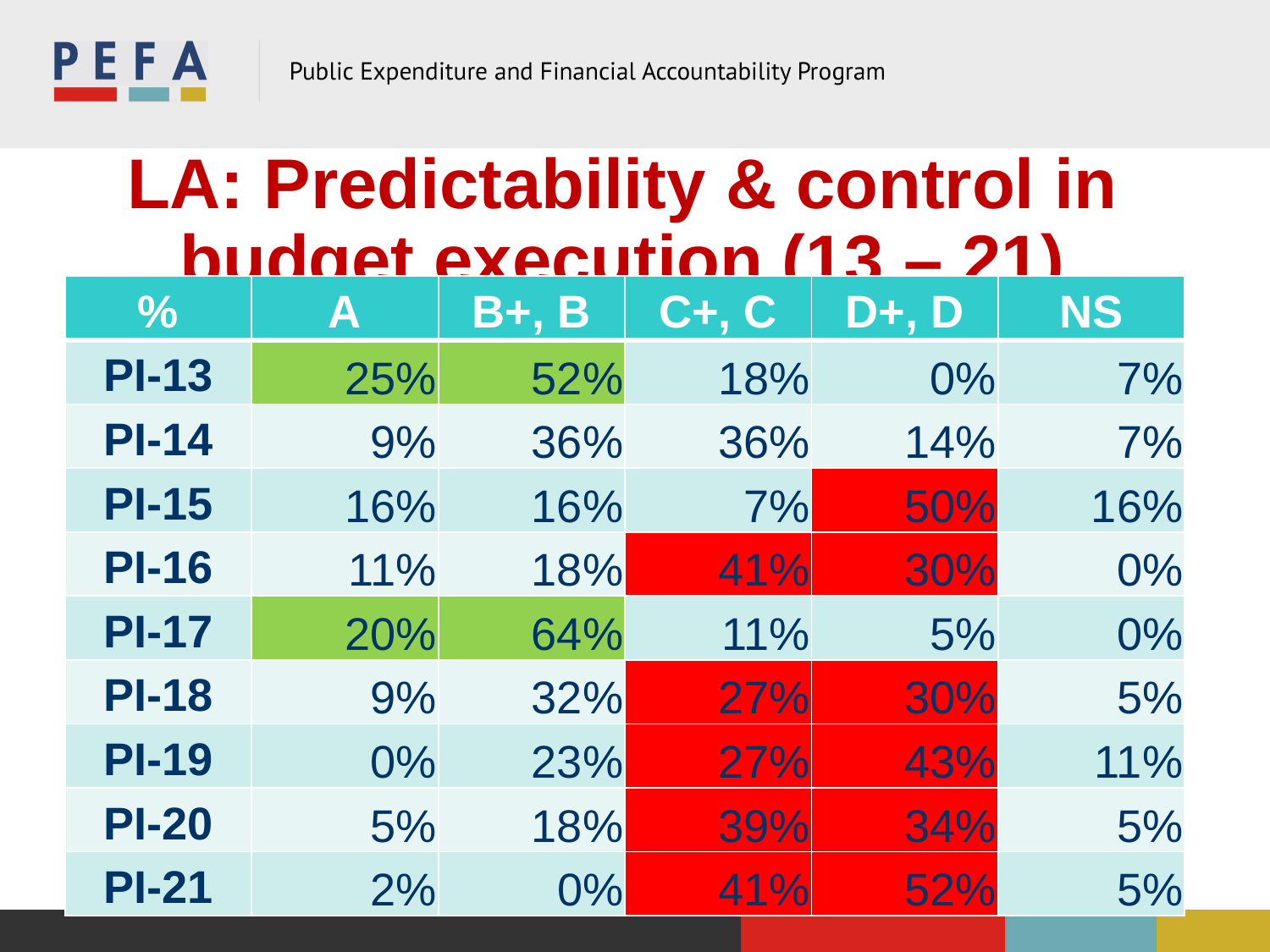

# LA: Predictability & control in budget execution (13 – 21)
| % | A | B+, B | C+, C | D+, D | NS |
| --- | --- | --- | --- | --- | --- |
| PI-13 | 25% | 52% | 18% | 0% | 7% |
| PI-14 | 9% | 36% | 36% | 14% | 7% |
| PI-15 | 16% | 16% | 7% | 50% | 16% |
| PI-16 | 11% | 18% | 41% | 30% | 0% |
| PI-17 | 20% | 64% | 11% | 5% | 0% |
| PI-18 | 9% | 32% | 27% | 30% | 5% |
| PI-19 | 0% | 23% | 27% | 43% | 11% |
| PI-20 | 5% | 18% | 39% | 34% | 5% |
| PI-21 | 2% | 0% | 41% | 52% | 5% |